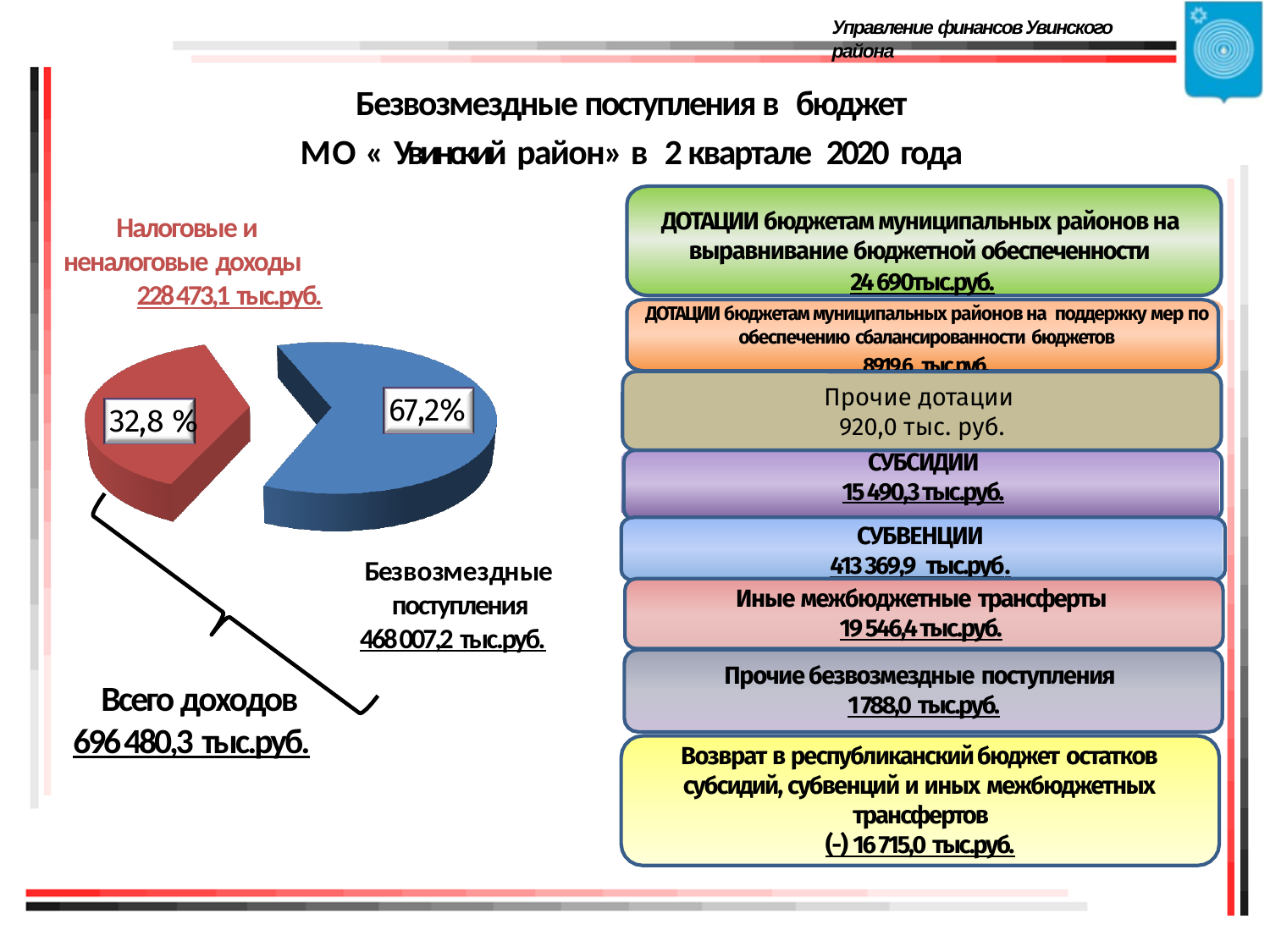

Управление финансов Увинского района

# Безвозмездные поступления в  бюджет
МО « Увинский   район» в  2 квартале  2020  года

ДОТАЦИИ бюджетам муниципальных районов на  выравнивание бюджетной обеспеченности
24 690тыс.руб.
Налоговые и  неналоговые доходы
228 473,1 тыс.руб.

ДОТАЦИИ бюджетам муниципальных районов на  поддержку мер по обеспечению сбалансированности  бюджетов
8919,6  тыс.руб.

Прочие дотации
920,0 тыс. руб.

67,2%

32,8 %
СУБСИДИИ
15 490,3 тыс.руб.
СУБВЕНЦИИ
413 369,9  тыс.руб.

Безвозмездные  поступления
468 007,2 тыс.руб.

Иные межбюджетные трансферты  19 546,4 тыс.руб.

Прочие безвозмездные поступления  1 788,0 тыс.руб.
Всего доходов   696 480,3 тыс.руб.

Возврат в республиканский бюджет остатков  субсидий, субвенций и иных межбюджетных  трансфертов
(-) 16 715,0 тыс.руб.